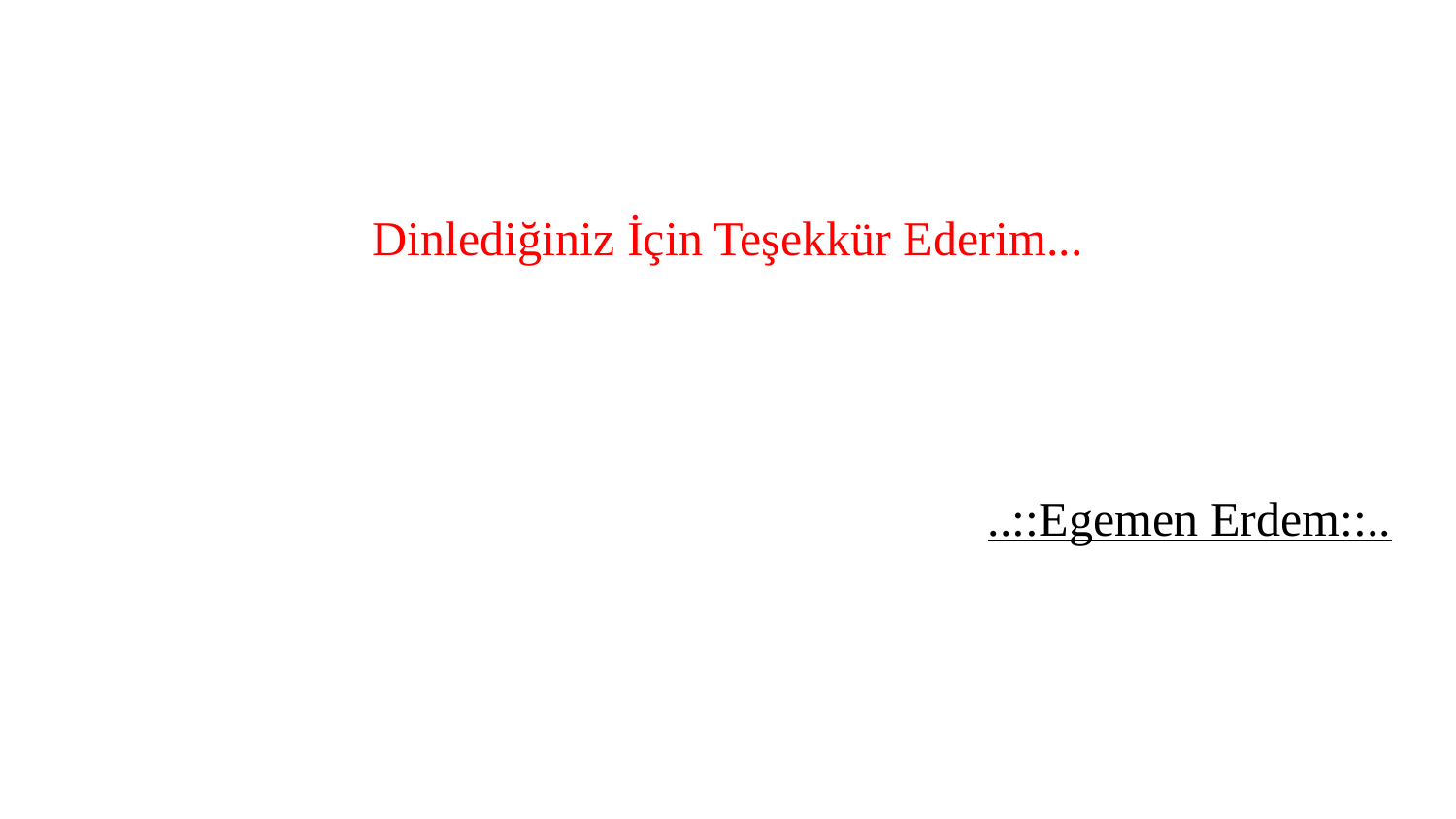

#
Dinlediğiniz İçin Teşekkür Ederim...

..::Egemen Erdem::..